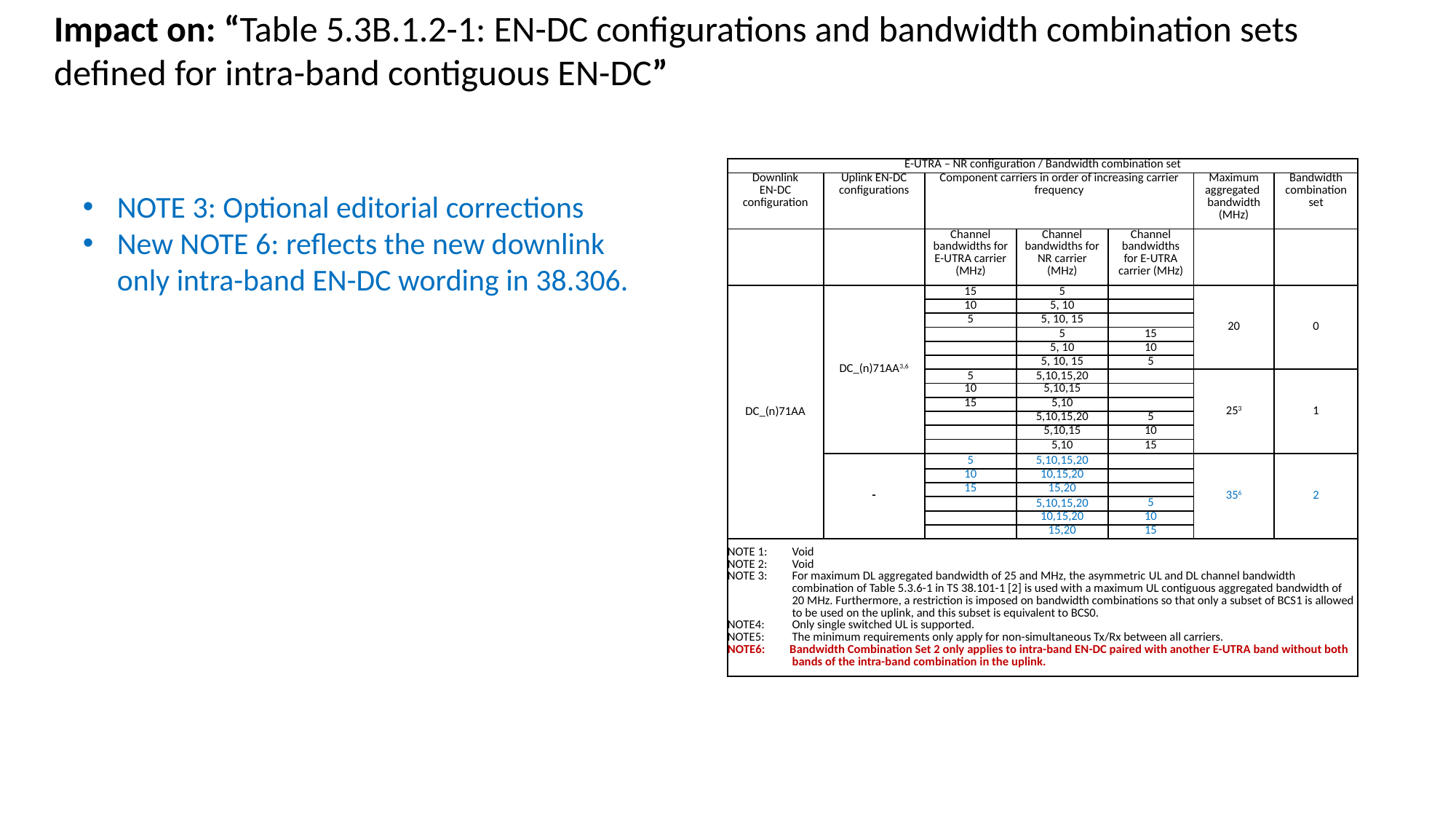

Impact on: “Table 5.3B.1.2-1: EN-DC configurations and bandwidth combination sets defined for intra-band contiguous EN-DC”
| E-UTRA – NR configuration / Bandwidth combination set |  |  |  |  |  |  |
| --- | --- | --- | --- | --- | --- | --- |
| Downlink EN-DC configuration | Uplink EN-DC configurations | Component carriers in order of increasing carrier frequency |  |  | Maximum aggregated bandwidth (MHz) | Bandwidth combination set |
|  |  | Channel bandwidths for E-UTRA carrier (MHz) | Channel bandwidths for NR carrier (MHz) | Channel bandwidths for E-UTRA carrier (MHz) |  |  |
| DC\_(n)71AA | DC\_(n)71AA3,6 | 15 | 5 |  | 20 | 0 |
|  |  | 10 | 5, 10 |  |  |  |
|  |  | 5 | 5, 10, 15 |  |  |  |
|  |  |  | 5 | 15 |  |  |
|  |  |  | 5, 10 | 10 |  |  |
|  |  |  | 5, 10, 15 | 5 |  |  |
|  |  | 5 | 5,10,15,20 |  | 253 | 1 |
|  |  | 10 | 5,10,15 |  |  |  |
|  |  | 15 | 5,10 |  |  |  |
|  |  |  | 5,10,15,20 | 5 |  |  |
|  |  |  | 5,10,15 | 10 |  |  |
|  |  |  | 5,10 | 15 |  |  |
|  | - | 5 | 5,10,15,20 |  | 356 | 2 |
|  |  | 10 | 10,15,20 |  |  |  |
|  |  | 15 | 15,20 |  |  |  |
|  |  |  | 5,10,15,20 | 5 |  |  |
|  |  |  | 10,15,20 | 10 |  |  |
|  |  |  | 15,20 | 15 |  |  |
| NOTE 1: Void NOTE 2: Void NOTE 3: For maximum DL aggregated bandwidth of 25 and MHz, the asymmetric UL and DL channel bandwidth combination of Table 5.3.6-1 in TS 38.101-1 [2] is used with a maximum UL contiguous aggregated bandwidth of 20 MHz. Furthermore, a restriction is imposed on bandwidth combinations so that only a subset of BCS1 is allowed to be used on the uplink, and this subset is equivalent to BCS0. NOTE4: Only single switched UL is supported. NOTE5: The minimum requirements only apply for non-simultaneous Tx/Rx between all carriers. NOTE6: Bandwidth Combination Set 2 only applies to intra-band EN-DC paired with another E-UTRA band without both bands of the intra-band combination in the uplink. |  |  |  |  |  |  |
NOTE 3: Optional editorial corrections
New NOTE 6: reflects the new downlink only intra-band EN-DC wording in 38.306.